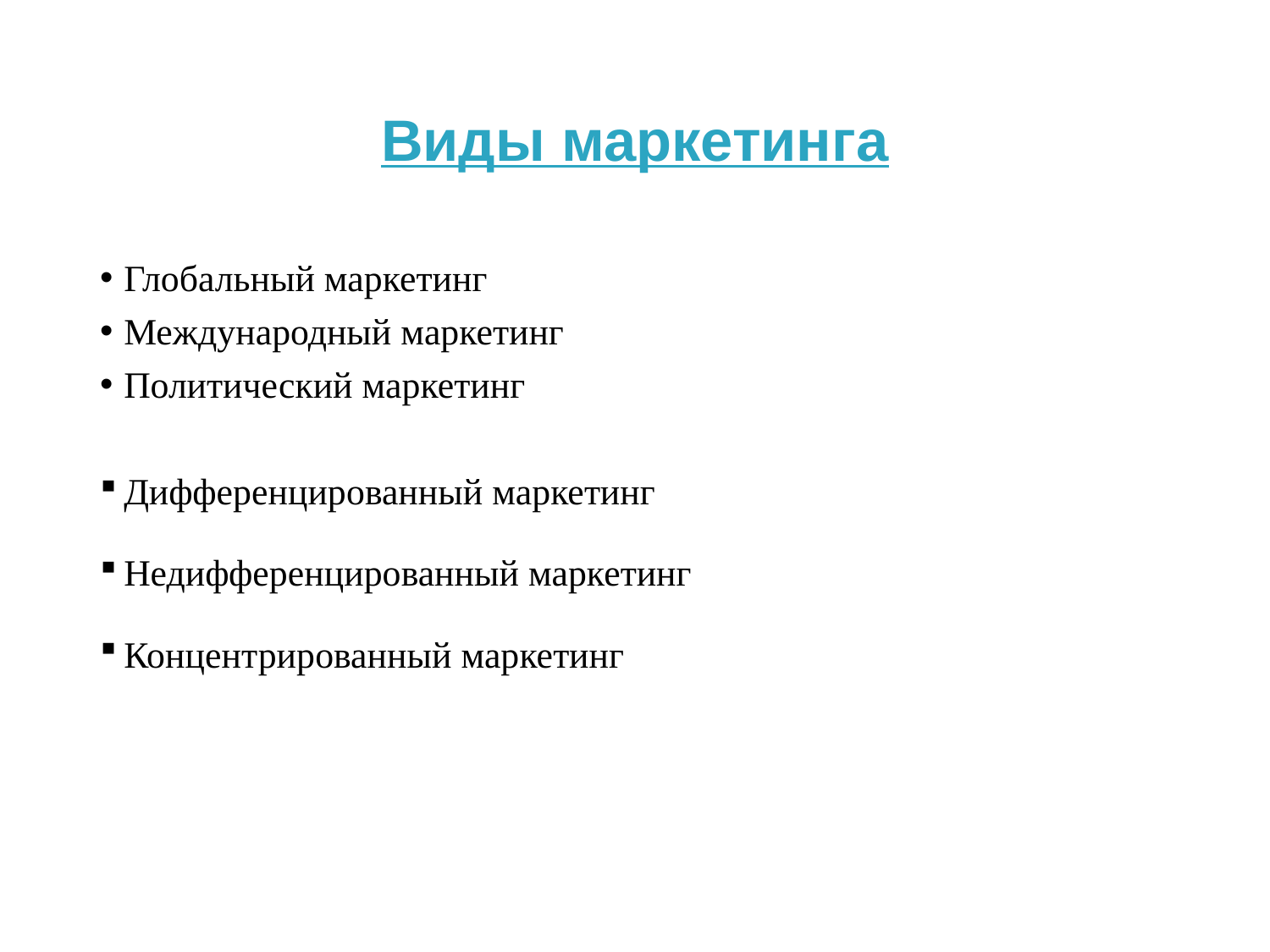

# Виды маркетинга
Глобальный маркетинг
Международный маркетинг
Политический маркетинг

Дифференцированный маркетинг

Недифференцированный маркетинг

Концентрированный маркетинг